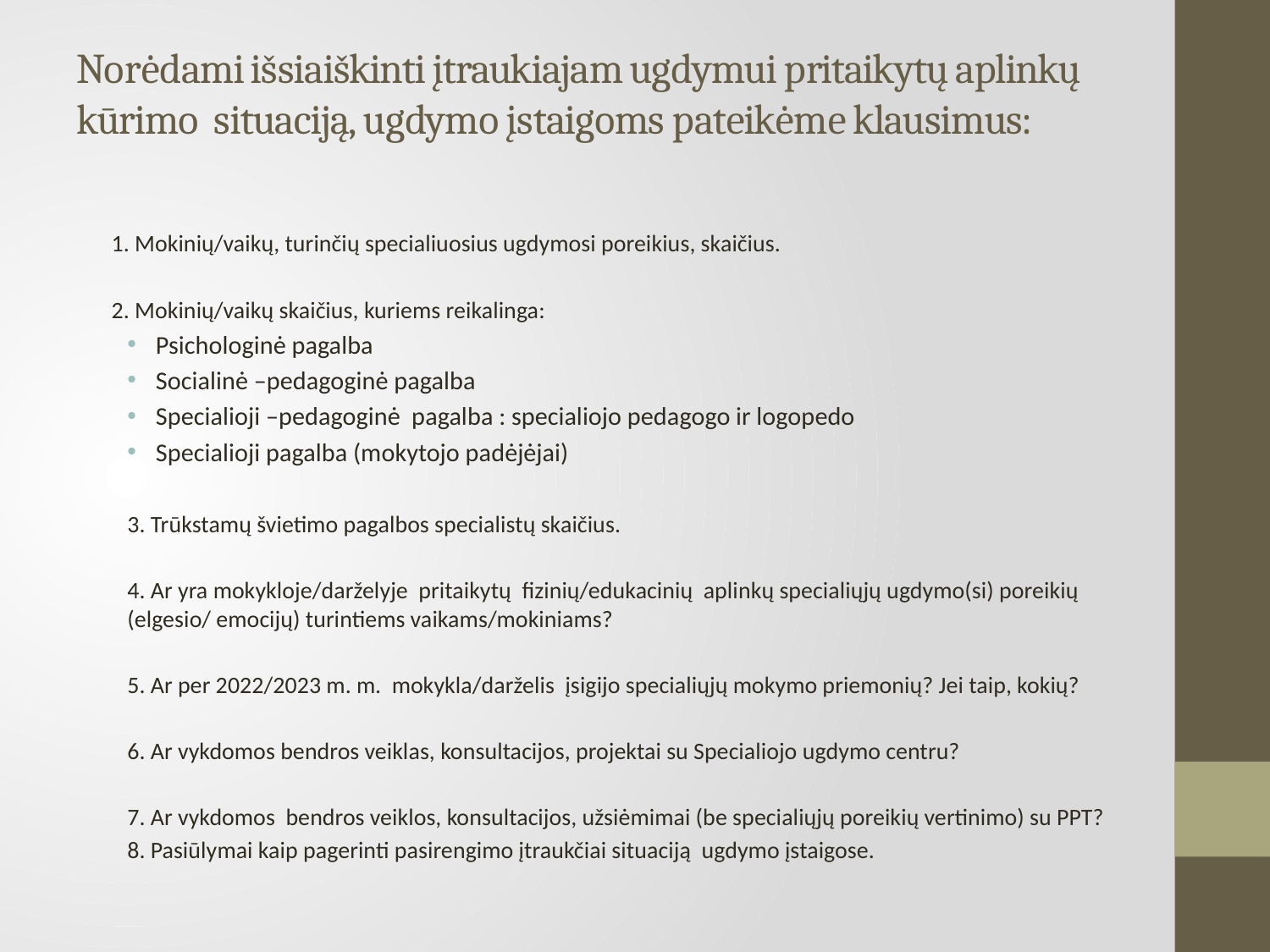

# Norėdami išsiaiškinti įtraukiajam ugdymui pritaikytų aplinkų kūrimo  situaciją, ugdymo įstaigoms pateikėme klausimus:
    1. Mokinių/vaikų, turinčių specialiuosius ugdymosi poreikius, skaičius.

    2. Mokinių/vaikų skaičius, kuriems reikalinga:
Psichologinė pagalba
Socialinė –pedagoginė pagalba
Specialioji –pedagoginė  pagalba : specialiojo pedagogo ir logopedo
Specialioji pagalba (mokytojo padėjėjai)

3. Trūkstamų švietimo pagalbos specialistų skaičius.

4. Ar yra mokykloje/darželyje  pritaikytų  fizinių/edukacinių  aplinkų specialiųjų ugdymo(si) poreikių (elgesio/ emocijų) turintiems vaikams/mokiniams?

5. Ar per 2022/2023 m. m.  mokykla/darželis  įsigijo specialiųjų mokymo priemonių? Jei taip, kokių?

6. Ar vykdomos bendros veiklas, konsultacijos, projektai su Specialiojo ugdymo centru?

7. Ar vykdomos  bendros veiklos, konsultacijos, užsiėmimai (be specialiųjų poreikių vertinimo) su PPT?
8. Pasiūlymai kaip pagerinti pasirengimo įtraukčiai situaciją  ugdymo įstaigose.